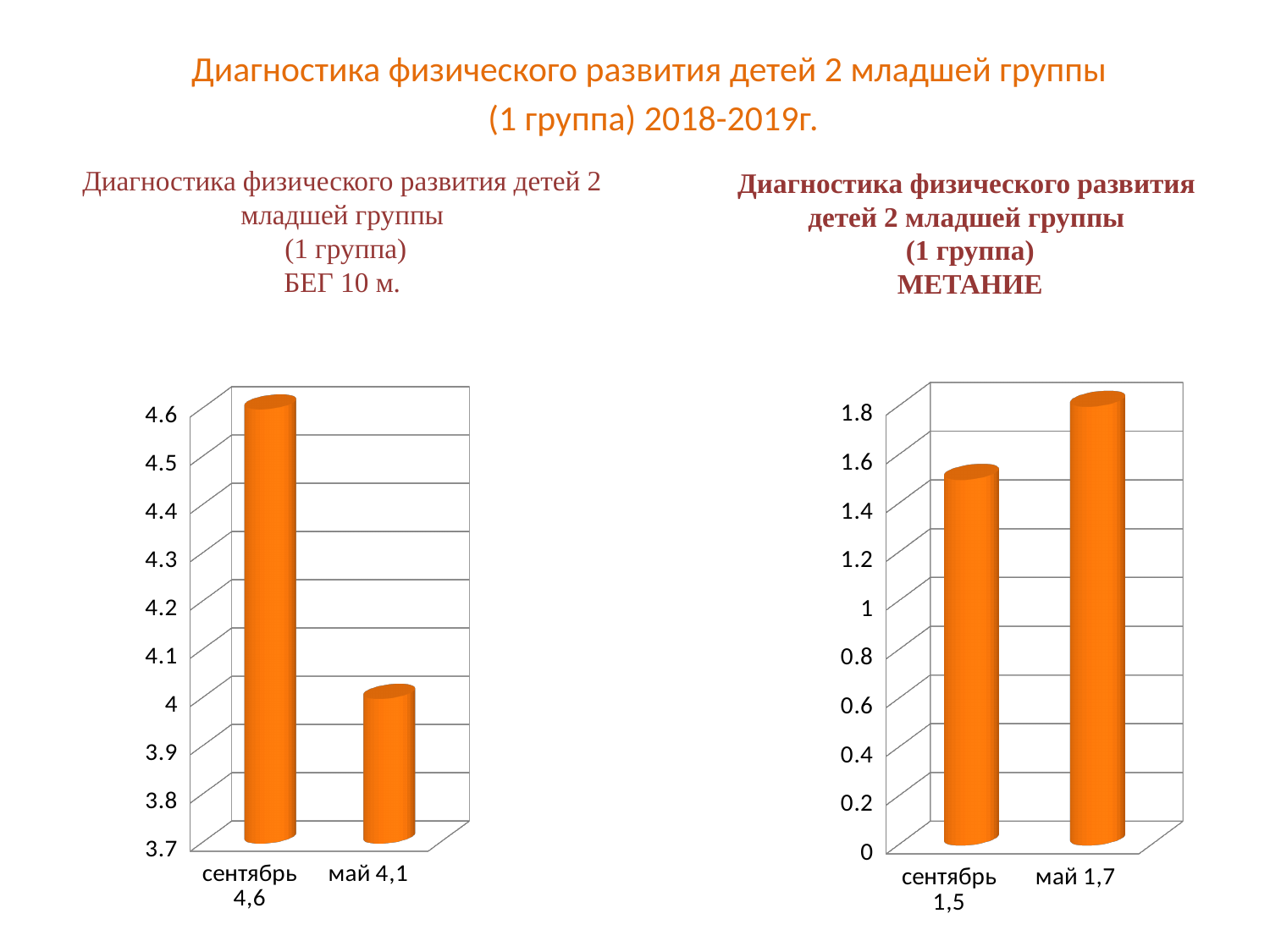

Диагностика физического развития детей 2 младшей группы
(1 группа) 2018-2019г.
# Диагностика физического развития детей 2 младшей группы (1 группа) БЕГ 10 м.
Диагностика физического развития
детей 2 младшей группы
(1 группа)
МЕТАНИЕ

[unsupported chart]

[unsupported chart]